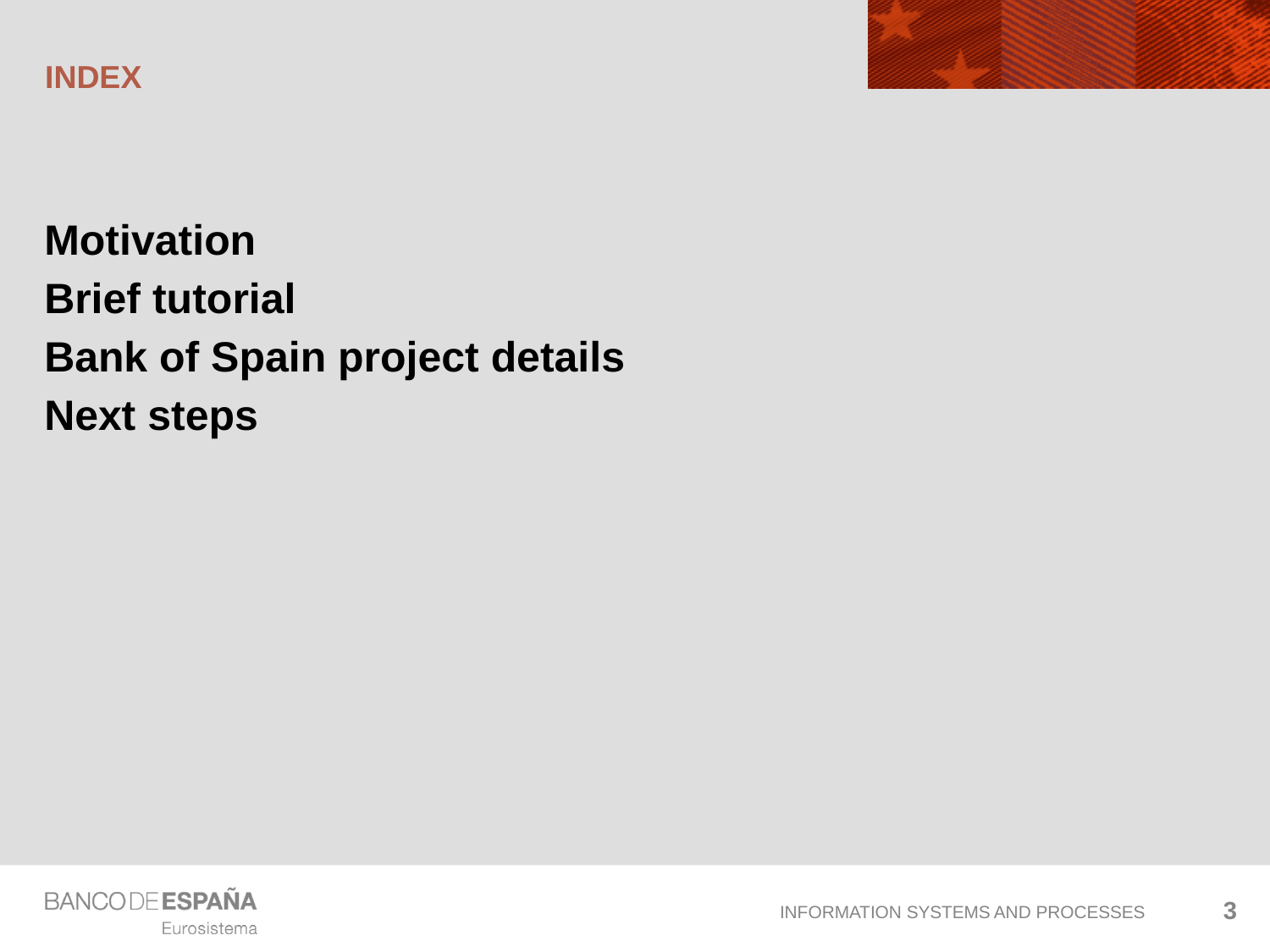

# INDEX
Motivation
Brief tutorial
Bank of Spain project details
Next steps

3